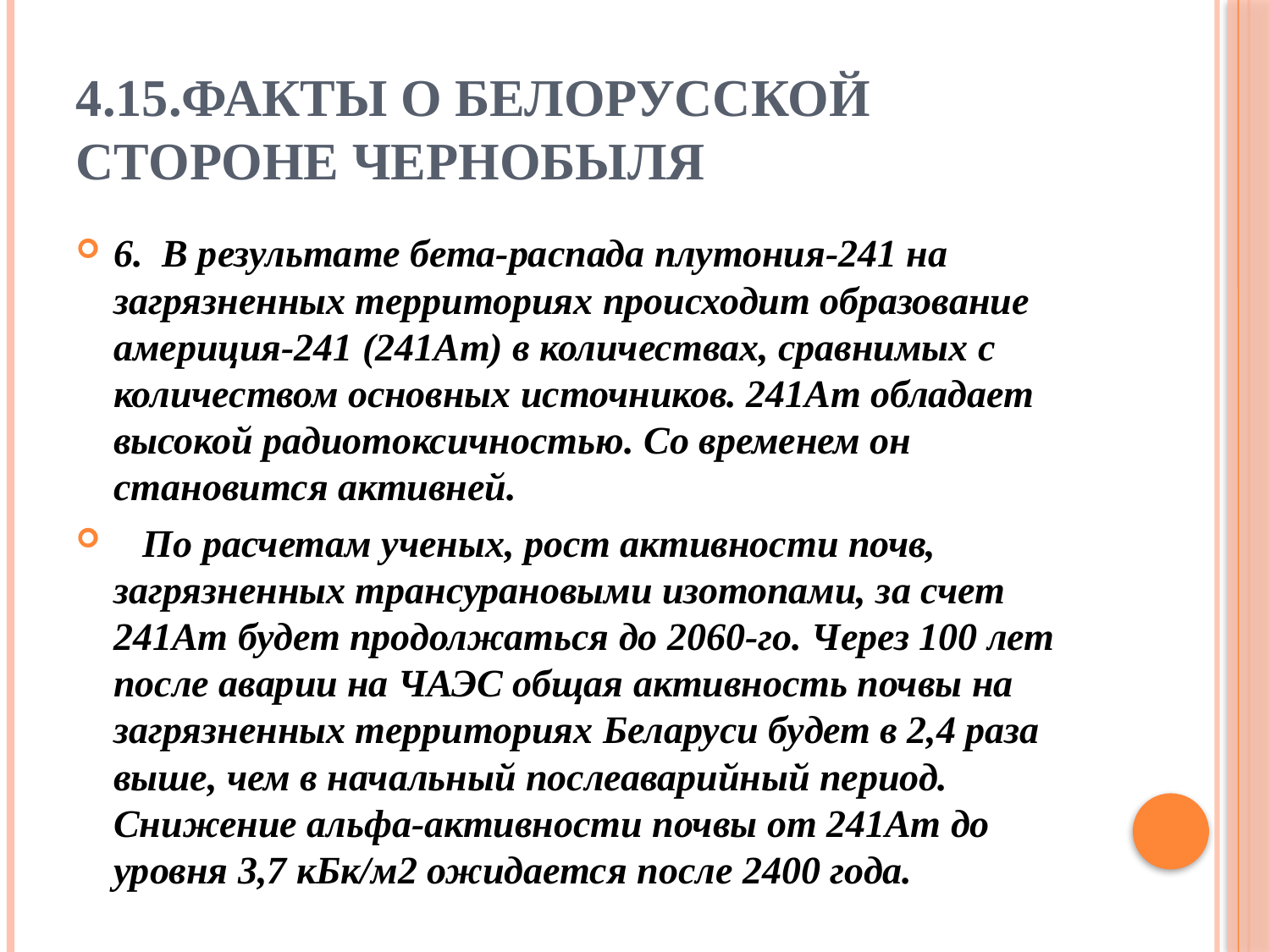

# 4.15.факты о белорусской стороне Чернобыля
6.  В результате бета-распада плутония-241 на загрязненных территориях происходит образование америция-241 (241Am) в количествах, сравнимых с количеством основных источников. 241Am обладает высокой радиотоксичностью. Со временем он становится активней.
   По расчетам ученых, рост активности почв, загрязненных трансурановыми изотопами, за счет 241Am будет продолжаться до 2060-го. Через 100 лет после аварии на ЧАЭС общая активность почвы на загрязненных территориях Беларуси будет в 2,4 раза выше, чем в начальный послеаварийный период. Снижение альфа-активности почвы от 241Am до уровня 3,7 кБк/м2 ожидается после 2400 года.